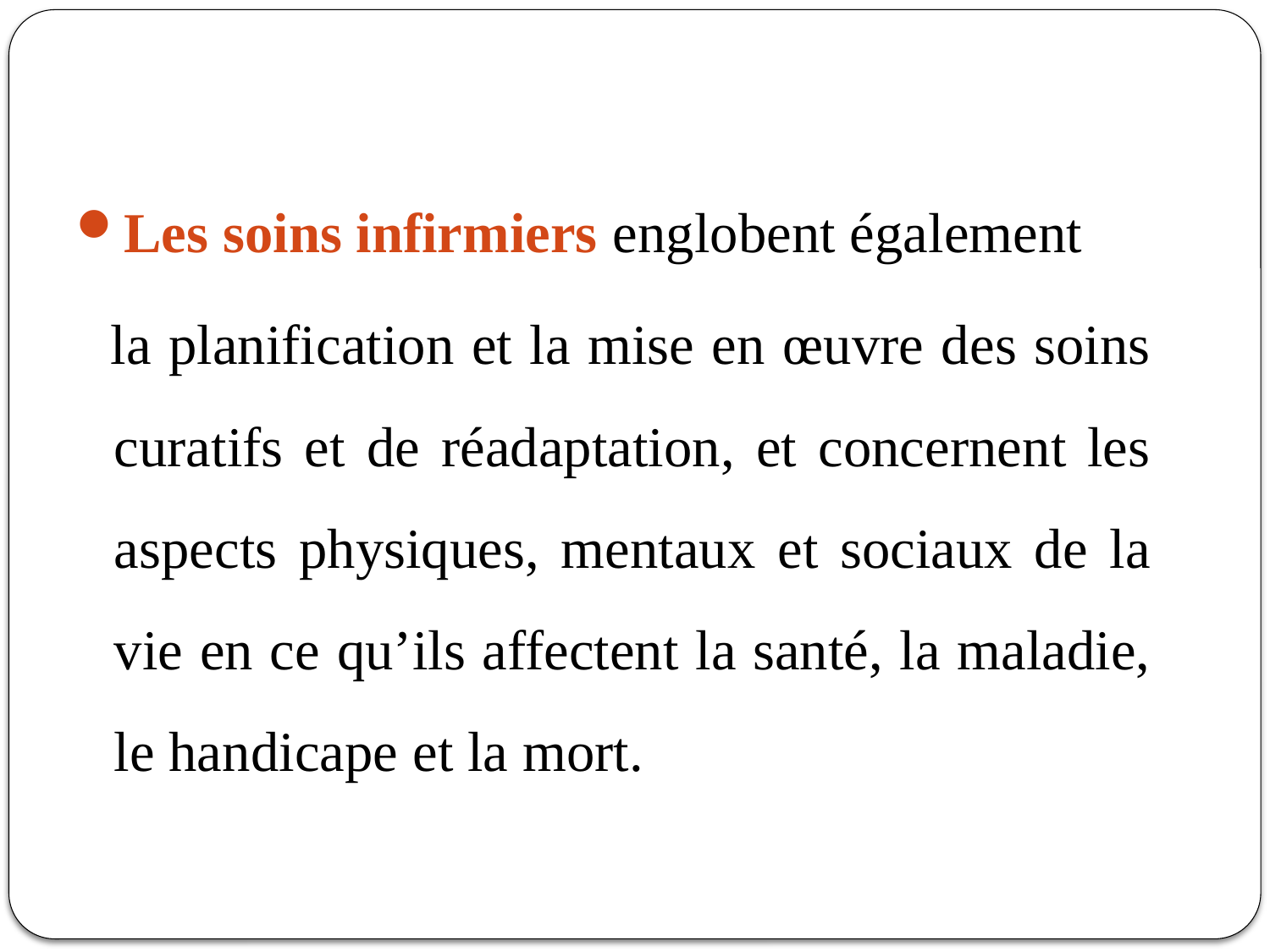

Les soins infirmiers englobent également
  la planification et la mise en œuvre des soins curatifs et de réadaptation, et concernent les aspects physiques, mentaux et sociaux de la vie en ce qu’ils affectent la santé, la maladie, le handicape et la mort.